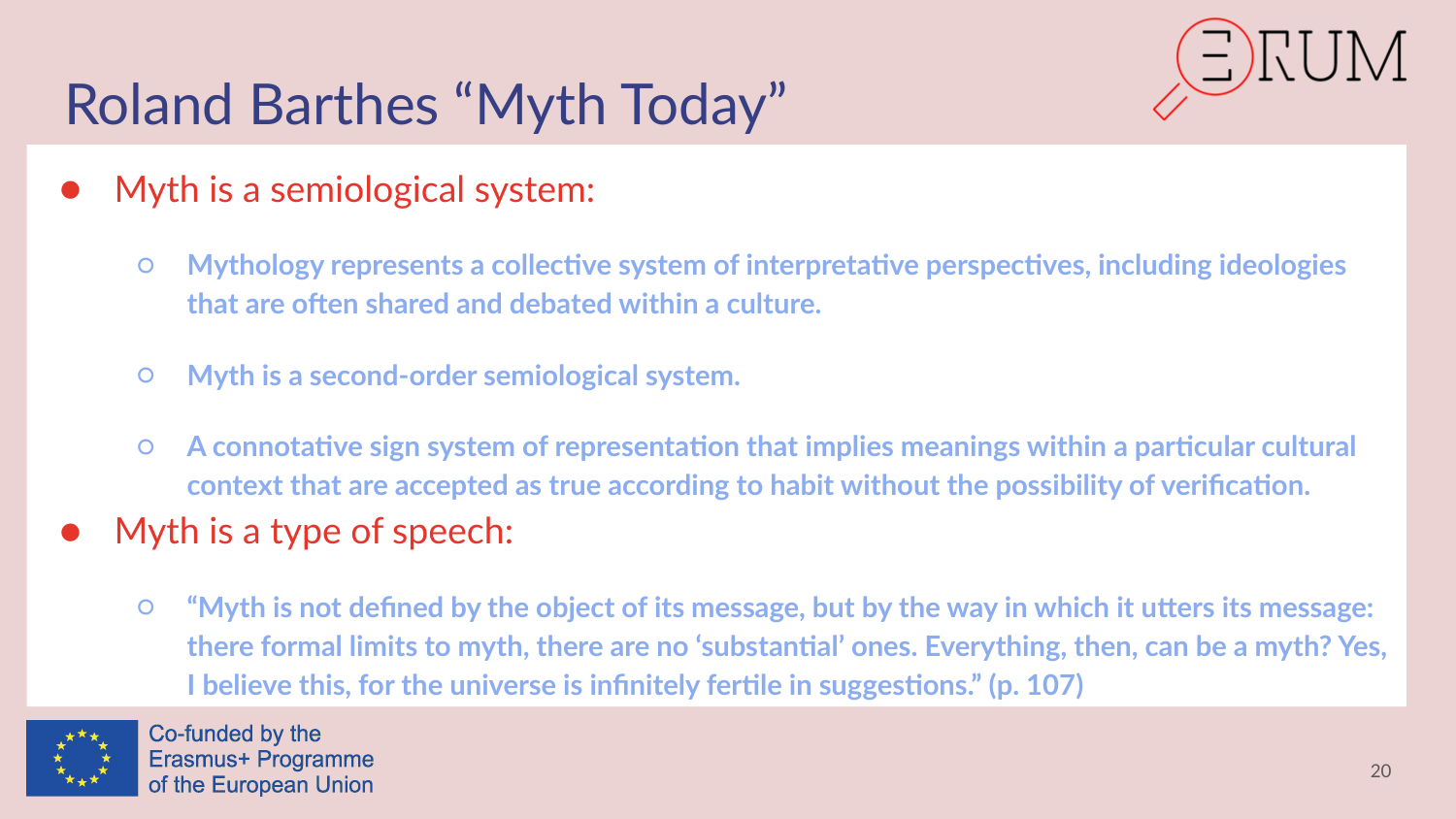

# Roland Barthes “Myth Today”
Myth is a semiological system:
Mythology represents a collective system of interpretative perspectives, including ideologies that are often shared and debated within a culture.
Myth is a second-order semiological system.
A connotative sign system of representation that implies meanings within a particular cultural context that are accepted as true according to habit without the possibility of verification.
Myth is a type of speech:
“Myth is not defined by the object of its message, but by the way in which it utters its message: there formal limits to myth, there are no ‘substantial’ ones. Everything, then, can be a myth? Yes, I believe this, for the universe is infinitely fertile in suggestions.” (p. 107)

20